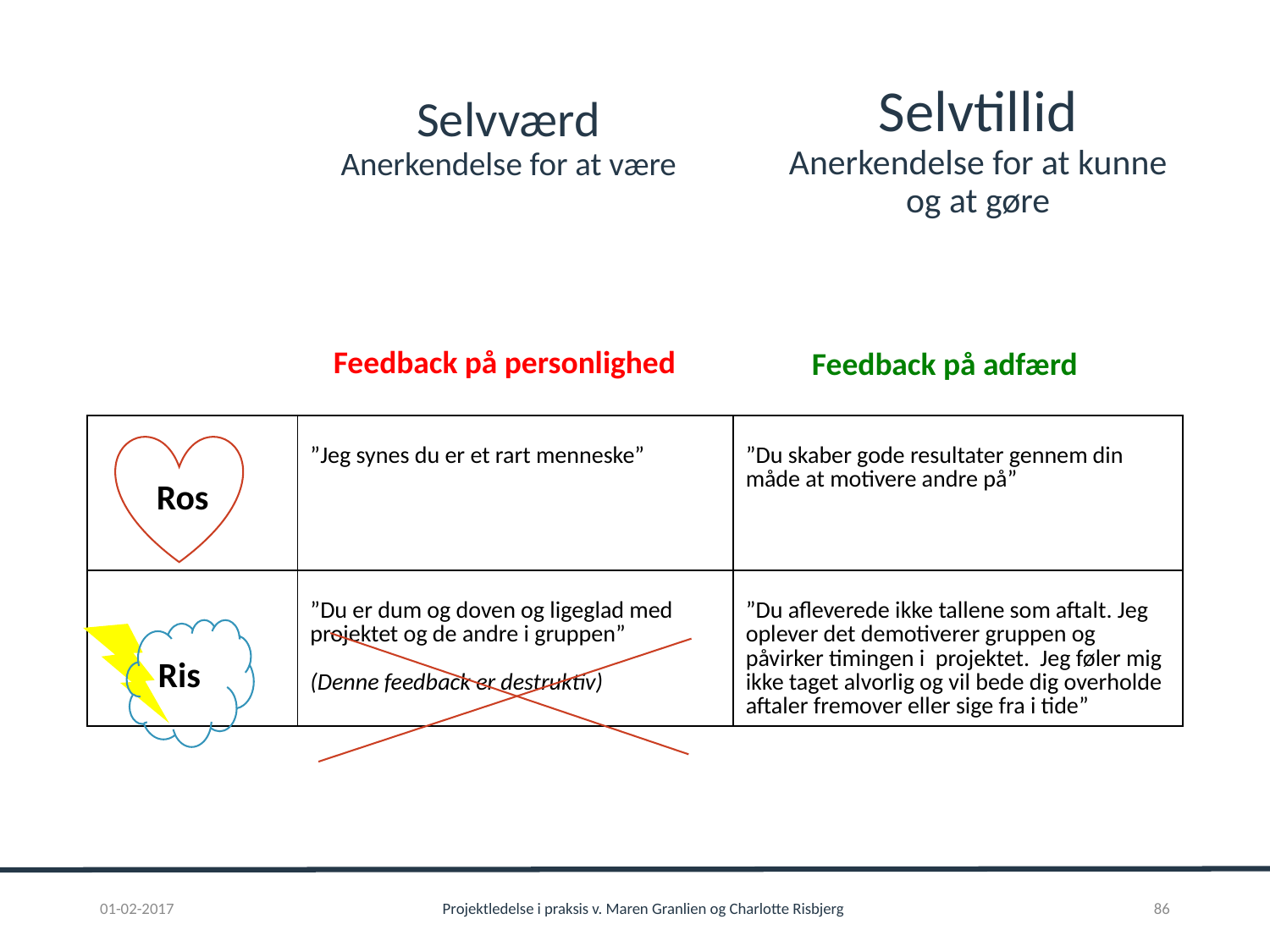

# Selvværd Anerkendelse for at være
Selvtillid
Anerkendelse for at kunne og at gøre
Feedback på personlighed
Feedback på adfærd
|  | ”Jeg synes du er et rart menneske” | ”Du skaber gode resultater gennem din måde at motivere andre på” |
| --- | --- | --- |
|  | ”Du er dum og doven og ligeglad med projektet og de andre i gruppen” (Denne feedback er destruktiv) | ”Du afleverede ikke tallene som aftalt. Jeg oplever det demotiverer gruppen og påvirker timingen i projektet. Jeg føler mig ikke taget alvorlig og vil bede dig overholde aftaler fremover eller sige fra i tide” |

Ros

Ris
01-02-2017
Projektledelse i praksis v. Maren Granlien og Charlotte Risbjerg
86